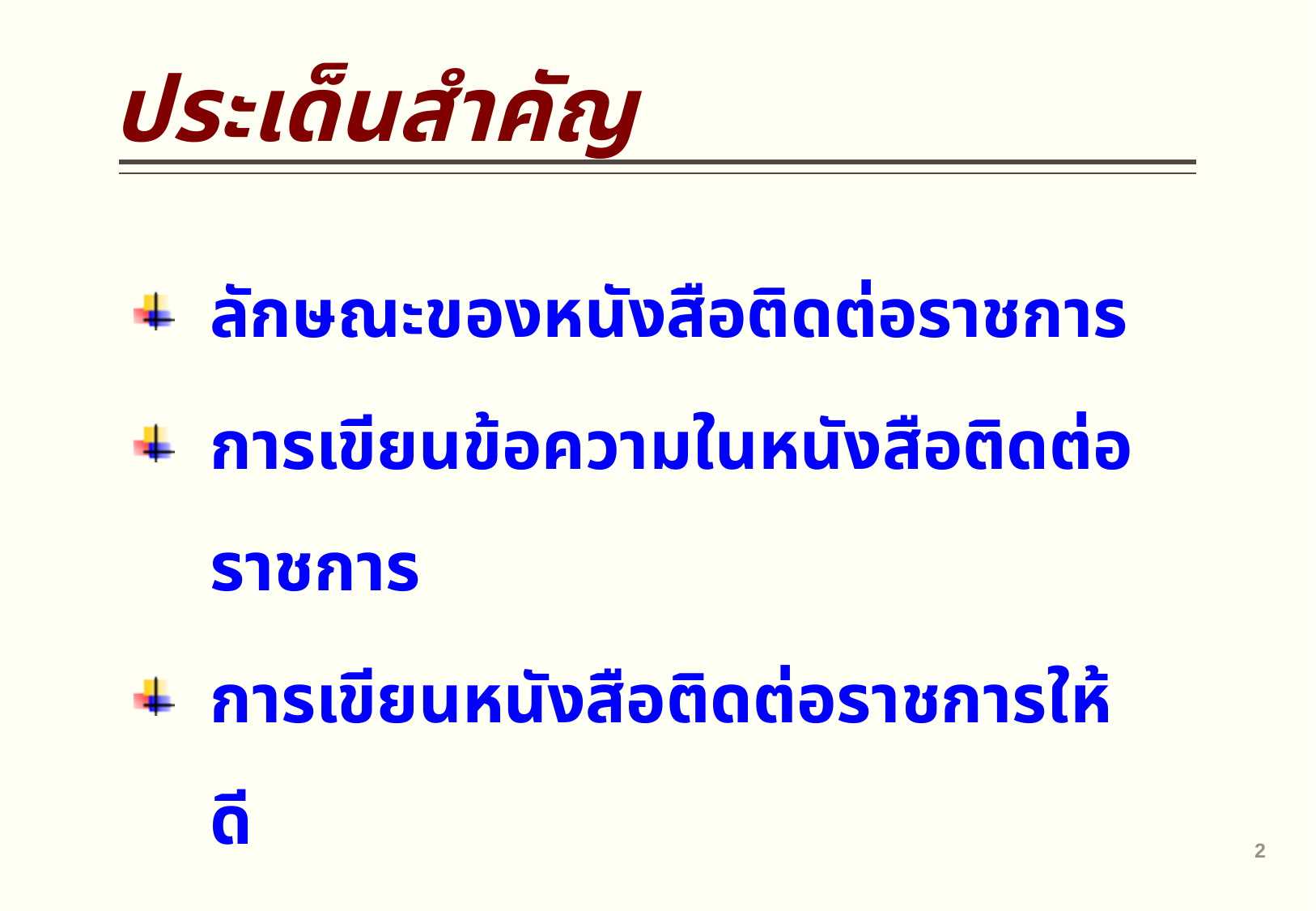

ประเด็นสำคัญ
ลักษณะของหนังสือติดต่อราชการ
การเขียนข้อความในหนังสือติดต่อราชการ
การเขียนหนังสือติดต่อราชการให้ดี
2